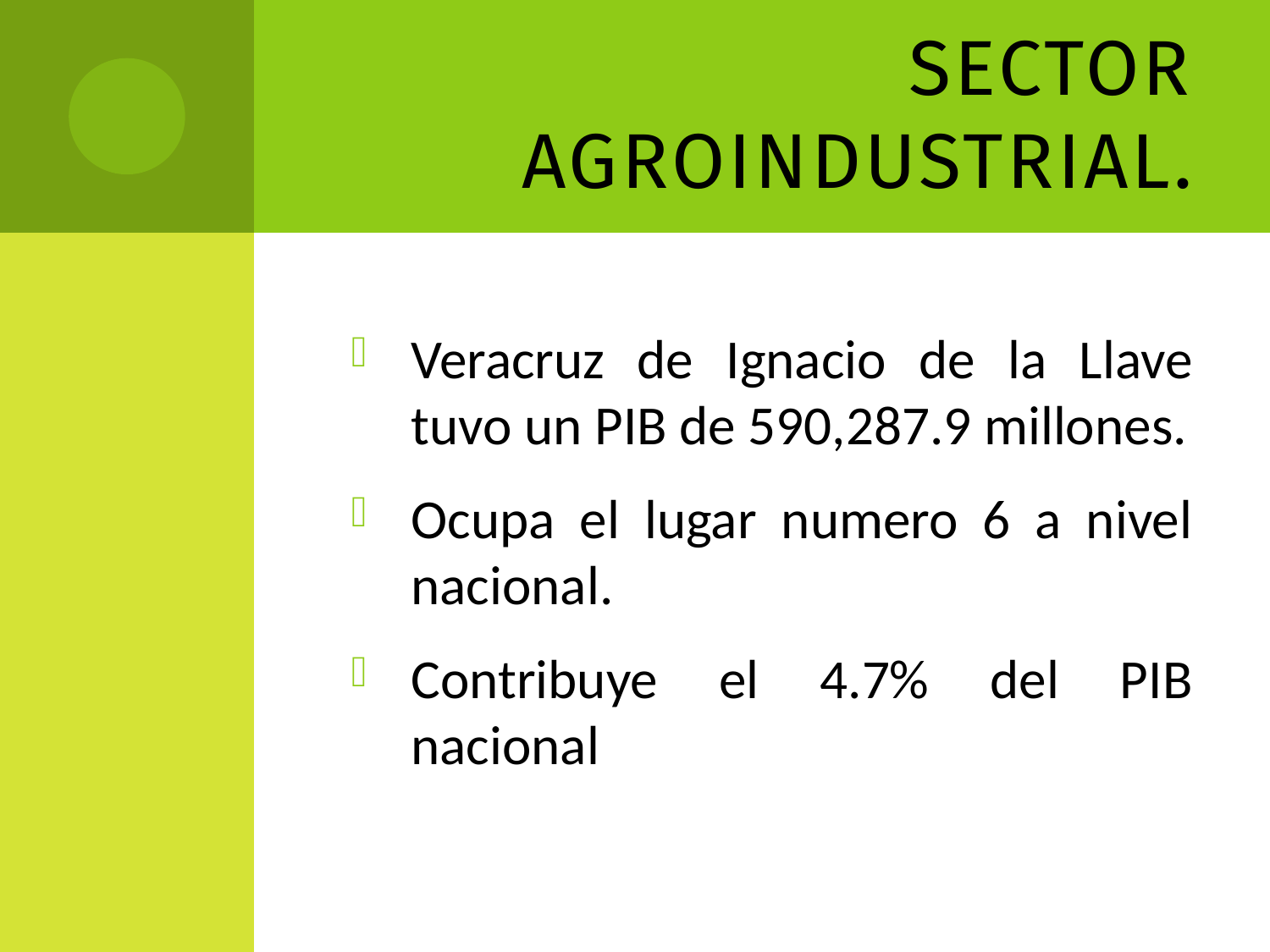

# Sector Agroindustrial.
Veracruz de Ignacio de la Llave tuvo un PIB de 590,287.9 millones.
Ocupa el lugar numero 6 a nivel nacional.
Contribuye el 4.7% del PIB nacional